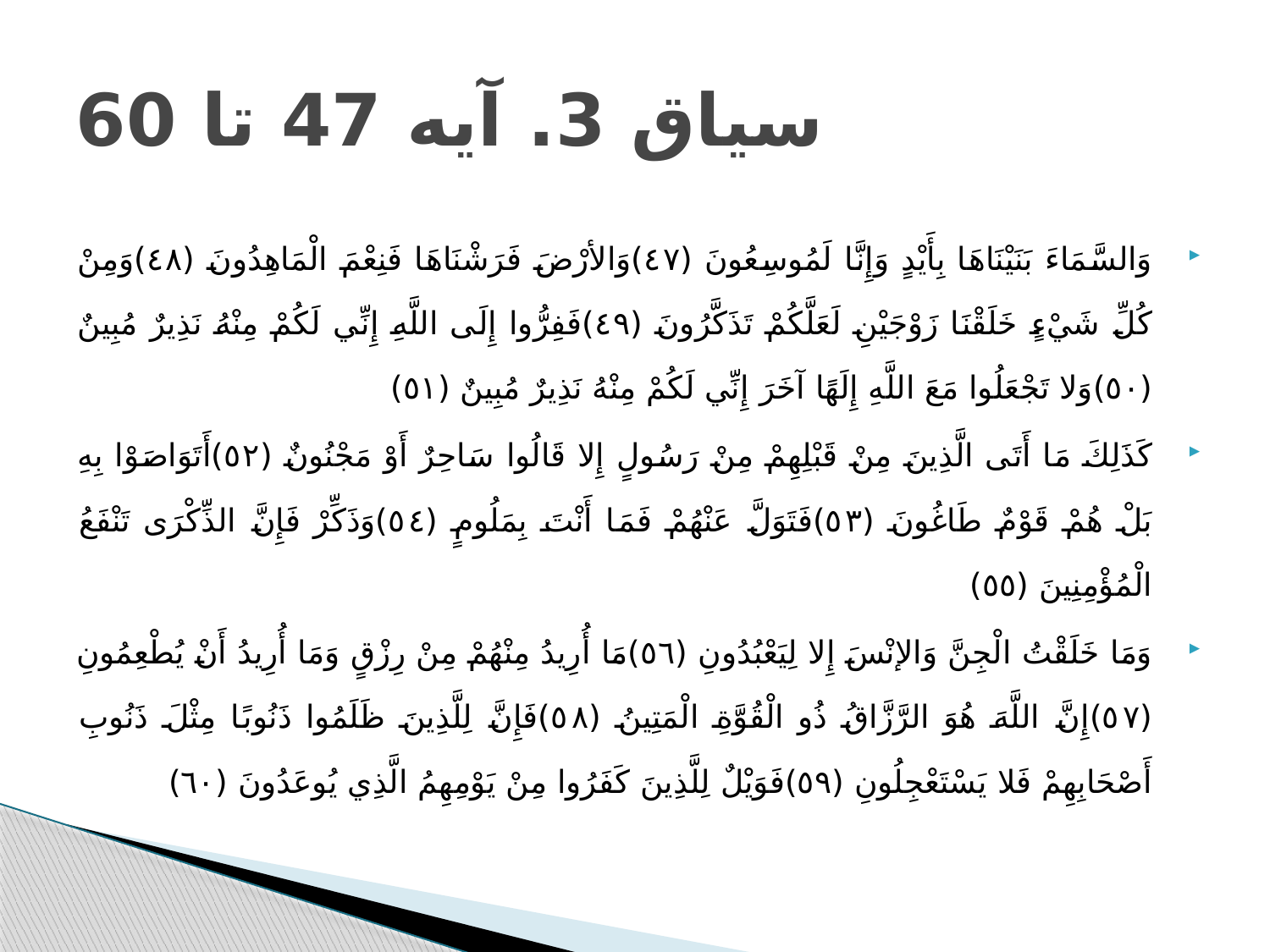

# سیاق 3. آیه 47 تا 60
وَالسَّمَاءَ بَنَيْنَاهَا بِأَيْدٍ وَإِنَّا لَمُوسِعُونَ (٤٧)وَالأرْضَ فَرَشْنَاهَا فَنِعْمَ الْمَاهِدُونَ (٤٨)وَمِنْ كُلِّ شَيْءٍ خَلَقْنَا زَوْجَيْنِ لَعَلَّكُمْ تَذَكَّرُونَ (٤٩)فَفِرُّوا إِلَى اللَّهِ إِنِّي لَكُمْ مِنْهُ نَذِيرٌ مُبِينٌ (٥٠)وَلا تَجْعَلُوا مَعَ اللَّهِ إِلَهًا آخَرَ إِنِّي لَكُمْ مِنْهُ نَذِيرٌ مُبِينٌ (٥١)
كَذَلِكَ مَا أَتَى الَّذِينَ مِنْ قَبْلِهِمْ مِنْ رَسُولٍ إِلا قَالُوا سَاحِرٌ أَوْ مَجْنُونٌ (٥٢)أَتَوَاصَوْا بِهِ بَلْ هُمْ قَوْمٌ طَاغُونَ (٥٣)فَتَوَلَّ عَنْهُمْ فَمَا أَنْتَ بِمَلُومٍ (٥٤)وَذَكِّرْ فَإِنَّ الذِّكْرَى تَنْفَعُ الْمُؤْمِنِينَ (٥٥)
وَمَا خَلَقْتُ الْجِنَّ وَالإنْسَ إِلا لِيَعْبُدُونِ (٥٦)مَا أُرِيدُ مِنْهُمْ مِنْ رِزْقٍ وَمَا أُرِيدُ أَنْ يُطْعِمُونِ (٥٧)إِنَّ اللَّهَ هُوَ الرَّزَّاقُ ذُو الْقُوَّةِ الْمَتِينُ (٥٨)فَإِنَّ لِلَّذِينَ ظَلَمُوا ذَنُوبًا مِثْلَ ذَنُوبِ أَصْحَابِهِمْ فَلا يَسْتَعْجِلُونِ (٥٩)فَوَيْلٌ لِلَّذِينَ كَفَرُوا مِنْ يَوْمِهِمُ الَّذِي يُوعَدُونَ (٦٠)